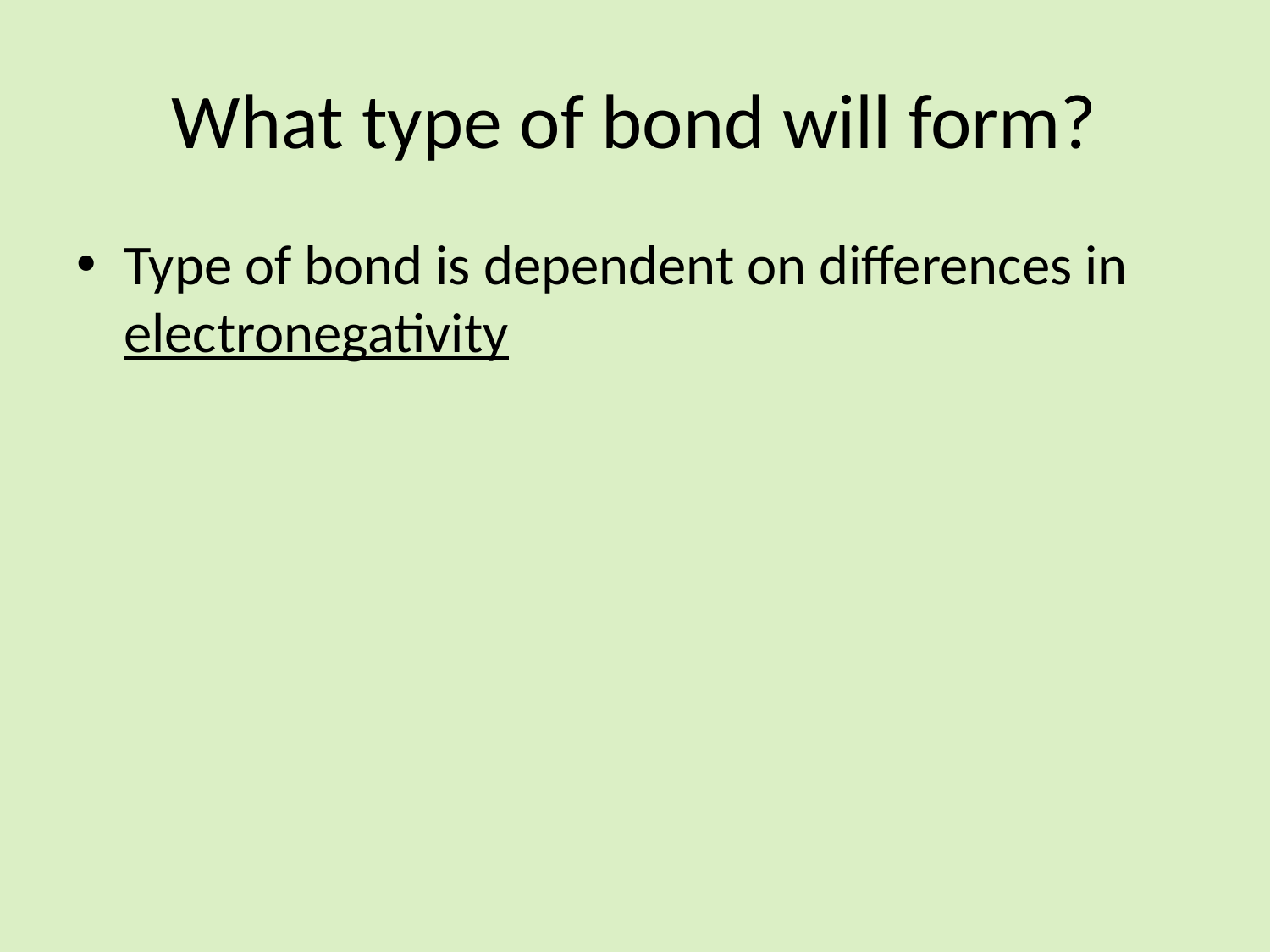

# What type of bond will form?
Type of bond is dependent on differences in electronegativity